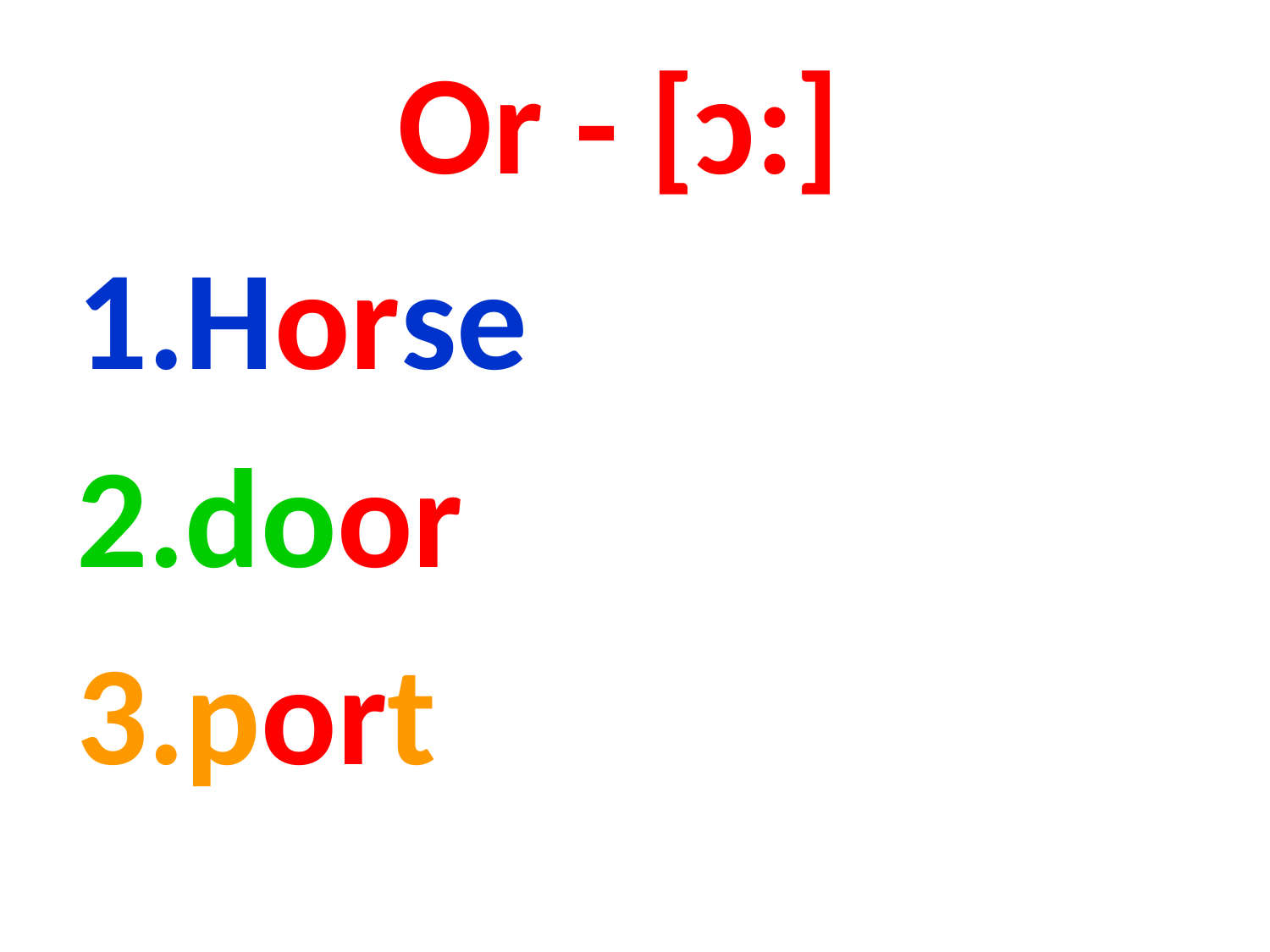

# Or - [ɔ:]
Horse
door
port